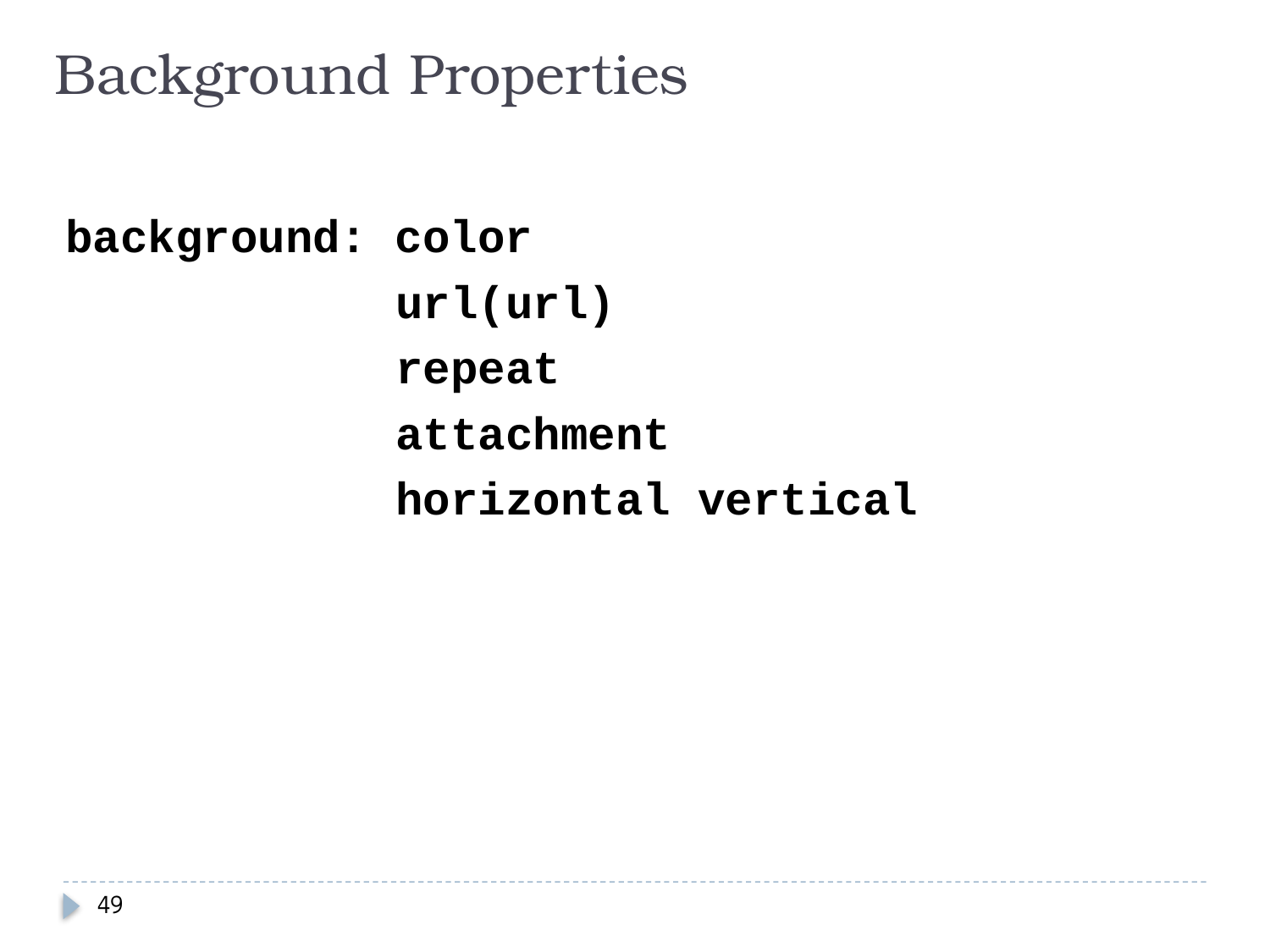

Background Properties
background: color
            url(url)
            repeat
            attachment
            horizontal vertical

49